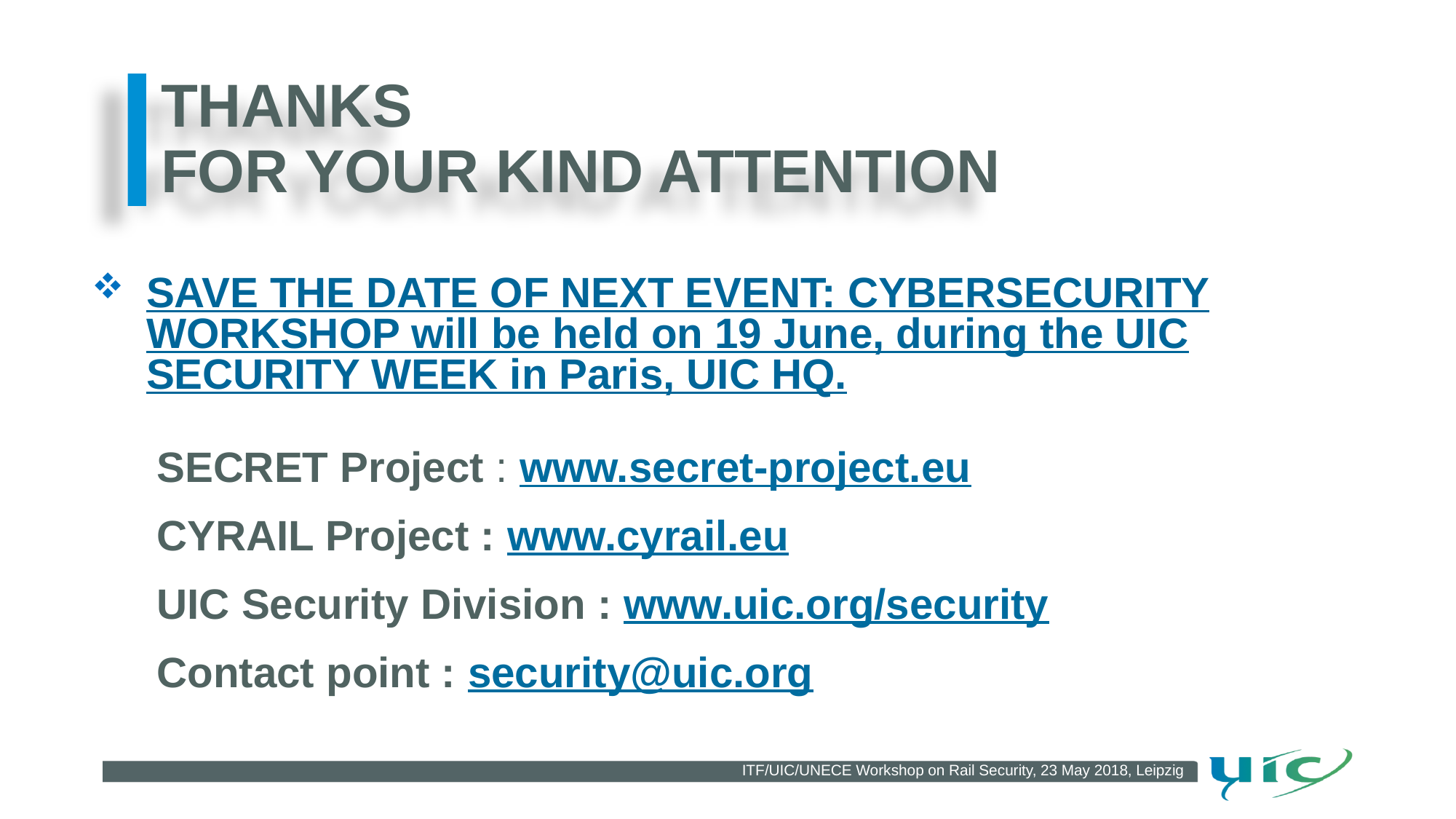

# THANKS FOR YOUR KIND ATTENTION
SAVE THE DATE OF NEXT EVENT: CYBERSECURITY WORKSHOP will be held on 19 June, during the UIC SECURITY WEEK in Paris, UIC HQ.
SECRET Project : www.secret-project.eu
CYRAIL Project : www.cyrail.eu
UIC Security Division : www.uic.org/security
Contact point : security@uic.org
ITF/UIC/UNECE Workshop on Rail Security, 23 May 2018, Leipzig